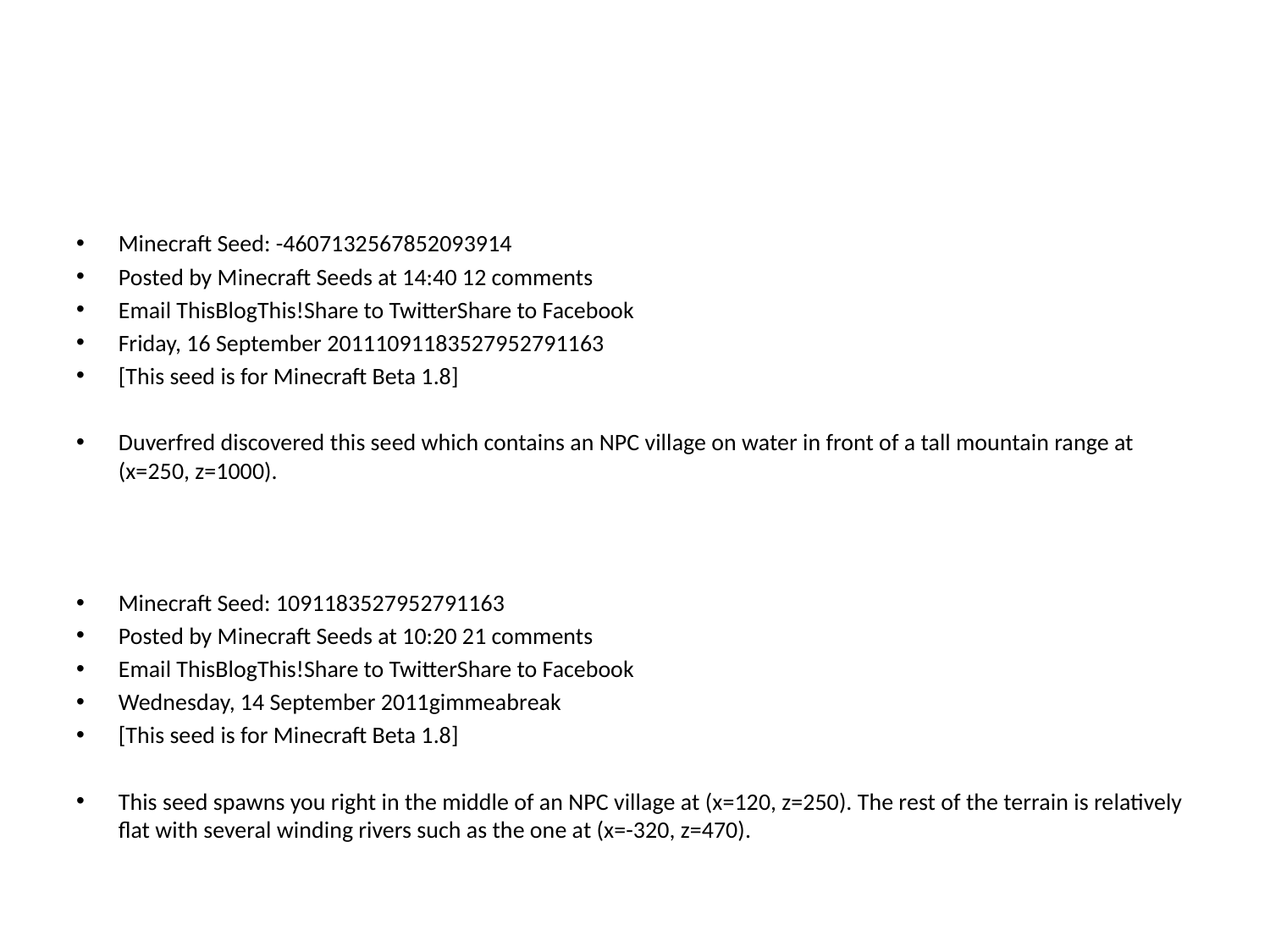

#
Minecraft Seed: -4607132567852093914
Posted by Minecraft Seeds at 14:40 12 comments
Email ThisBlogThis!Share to TwitterShare to Facebook
Friday, 16 September 20111091183527952791163
[This seed is for Minecraft Beta 1.8]

Duverfred discovered this seed which contains an NPC village on water in front of a tall mountain range at (x=250, z=1000).

Minecraft Seed: 1091183527952791163
Posted by Minecraft Seeds at 10:20 21 comments
Email ThisBlogThis!Share to TwitterShare to Facebook
Wednesday, 14 September 2011gimmeabreak
[This seed is for Minecraft Beta 1.8]

This seed spawns you right in the middle of an NPC village at (x=120, z=250). The rest of the terrain is relatively flat with several winding rivers such as the one at (x=-320, z=470).